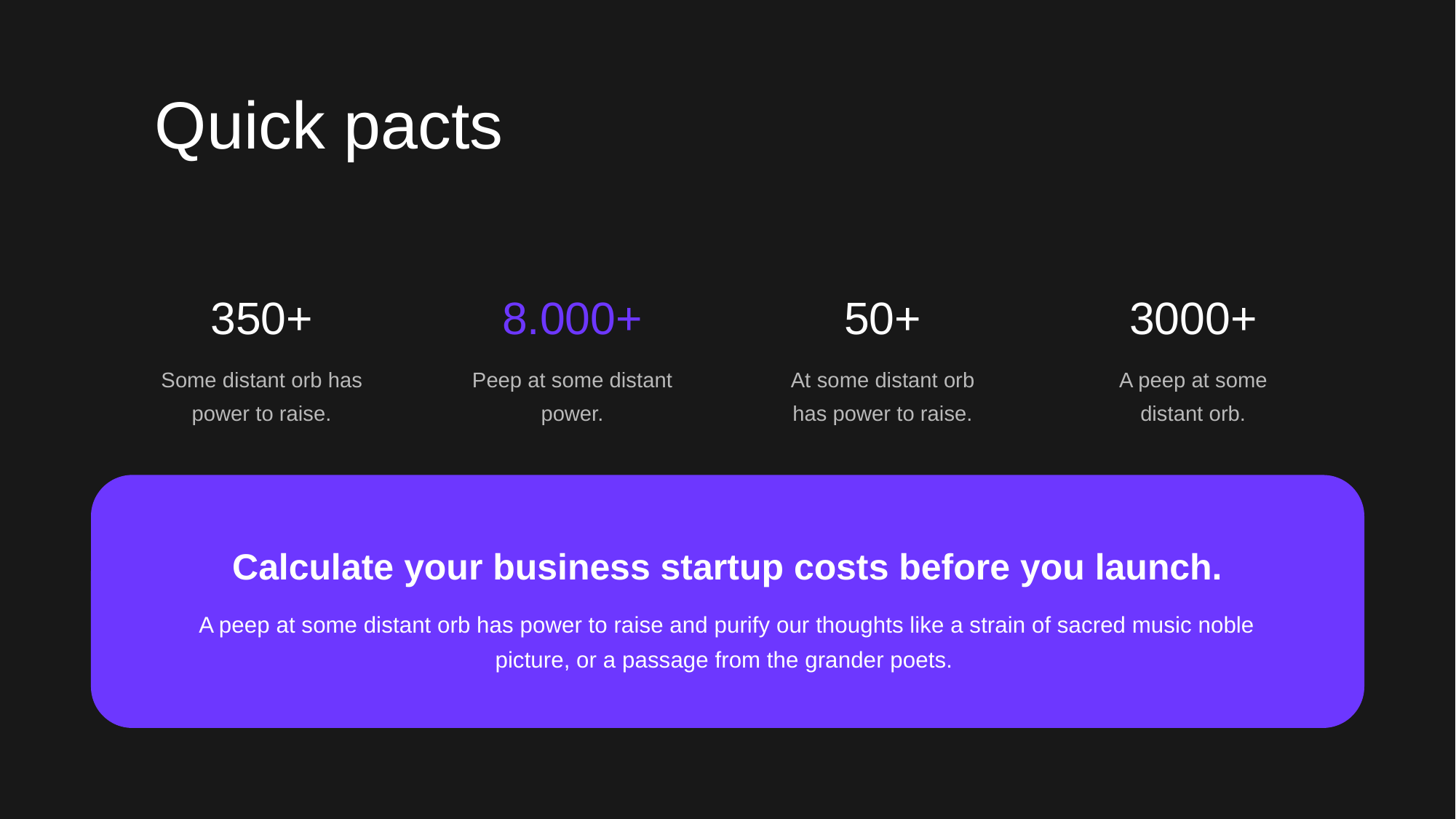

# Quick pacts
350+
Some distant orb has power to raise.
8.000+
Peep at some distant power.
50+
At some distant orb has power to raise.
3000+
A peep at some distant orb.
Calculate your business startup costs before you launch.
A peep at some distant orb has power to raise and purify our thoughts like a strain of sacred music noble picture, or a passage from the grander poets.